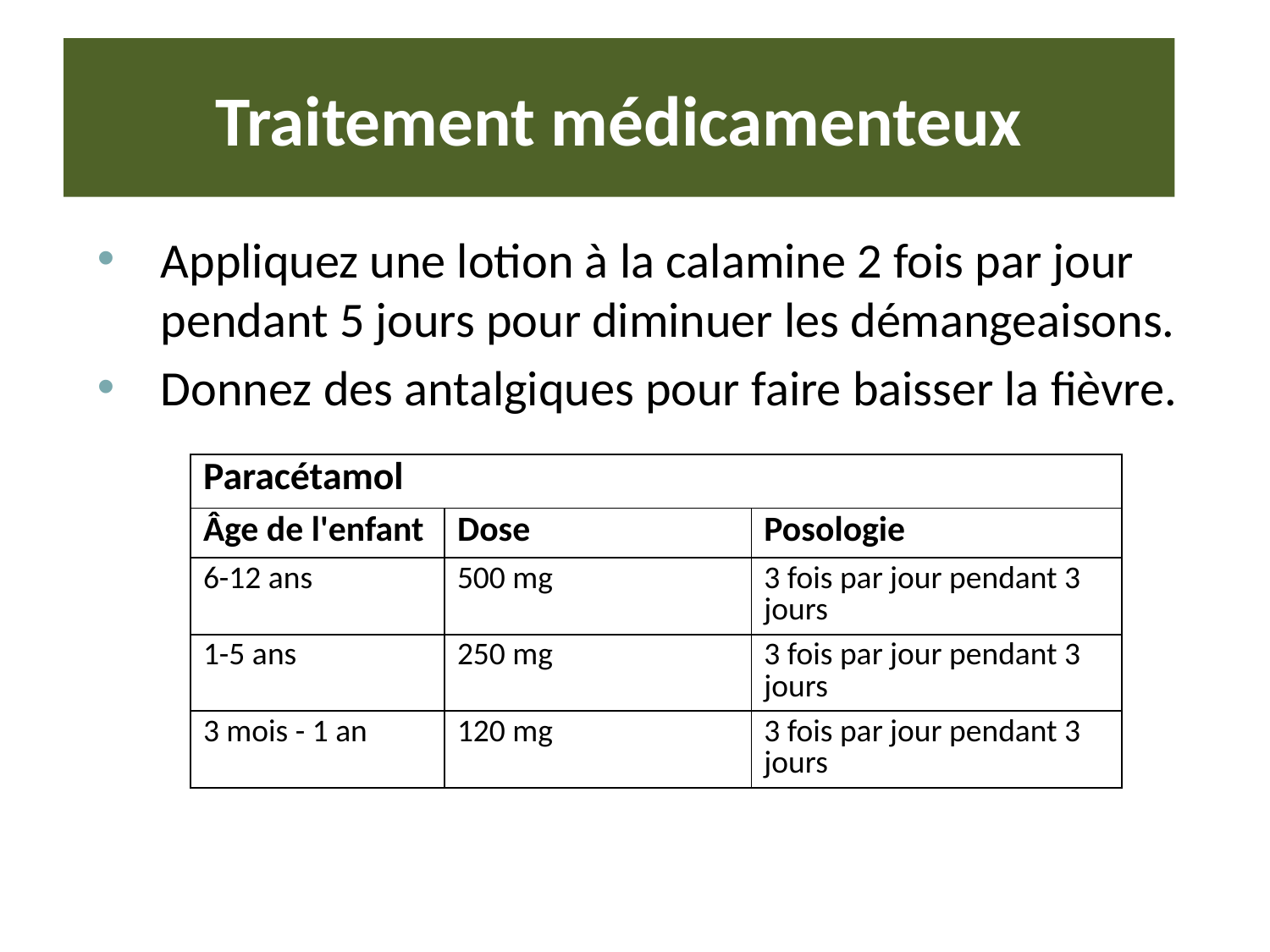

# Traitement médicamenteux
Appliquez une lotion à la calamine 2 fois par jour pendant 5 jours pour diminuer les démangeaisons.
Donnez des antalgiques pour faire baisser la fièvre.

| Paracétamol |  |  |
| --- | --- | --- |
| Âge de l'enfant | Dose | Posologie |
| 6-12 ans | 500 mg | 3 fois par jour pendant 3 jours |
| 1-5 ans | 250 mg | 3 fois par jour pendant 3 jours |
| 3 mois - 1 an | 120 mg | 3 fois par jour pendant 3 jours |